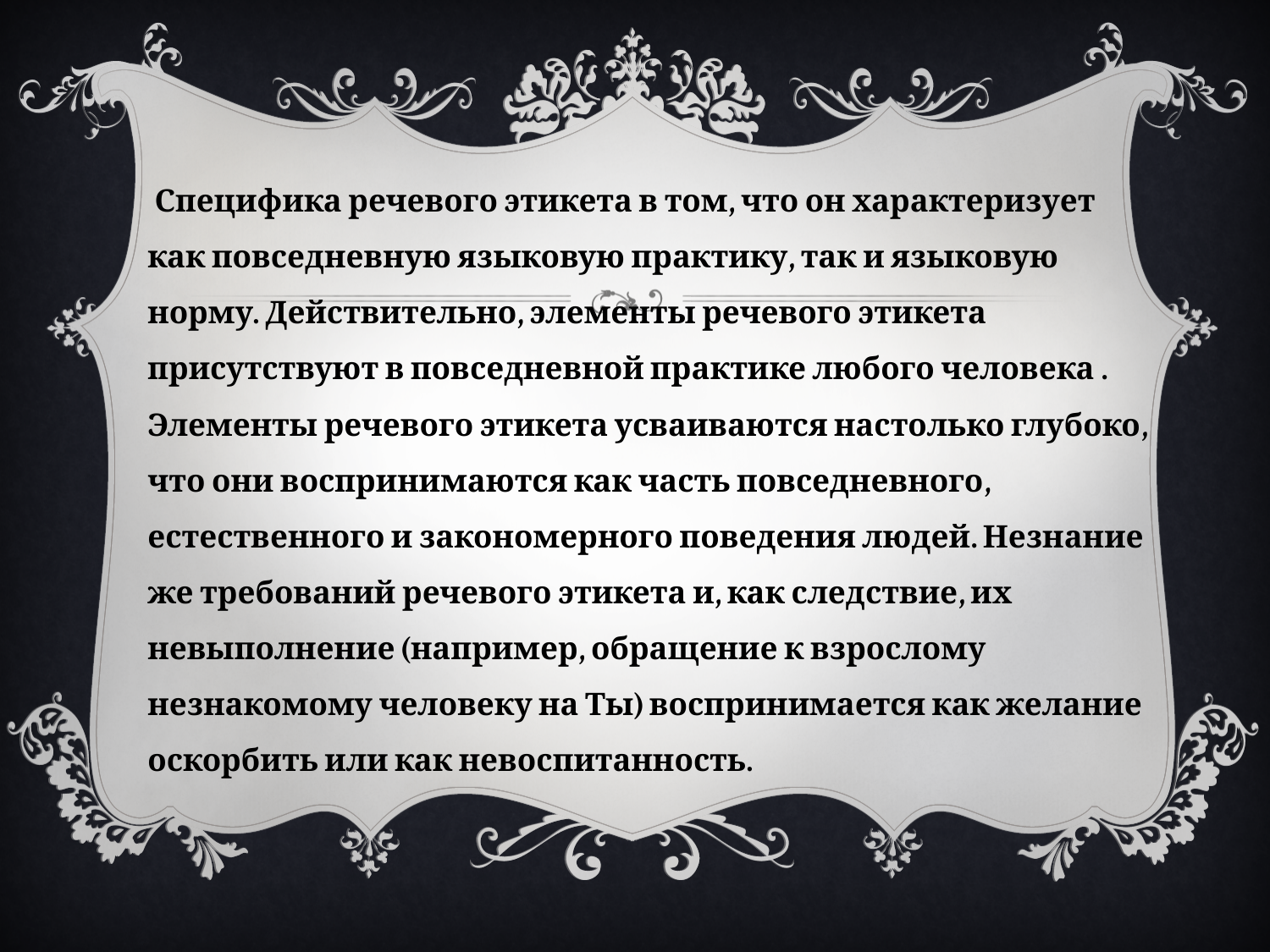

Специфика речевого этикета в том, что он характеризует как повседневную языковую практику, так и языковую норму. Действительно, элементы речевого этикета присутствуют в повседневной практике любого человека . Элементы речевого этикета усваиваются настолько глубоко, что они воспринимаются как часть повседневного, естественного и закономерного поведения людей. Незнание же требований речевого этикета и, как следствие, их невыполнение (например, обращение к взрослому незнакомому человеку на Ты) воспринимается как желание оскорбить или как невоспитанность.

#